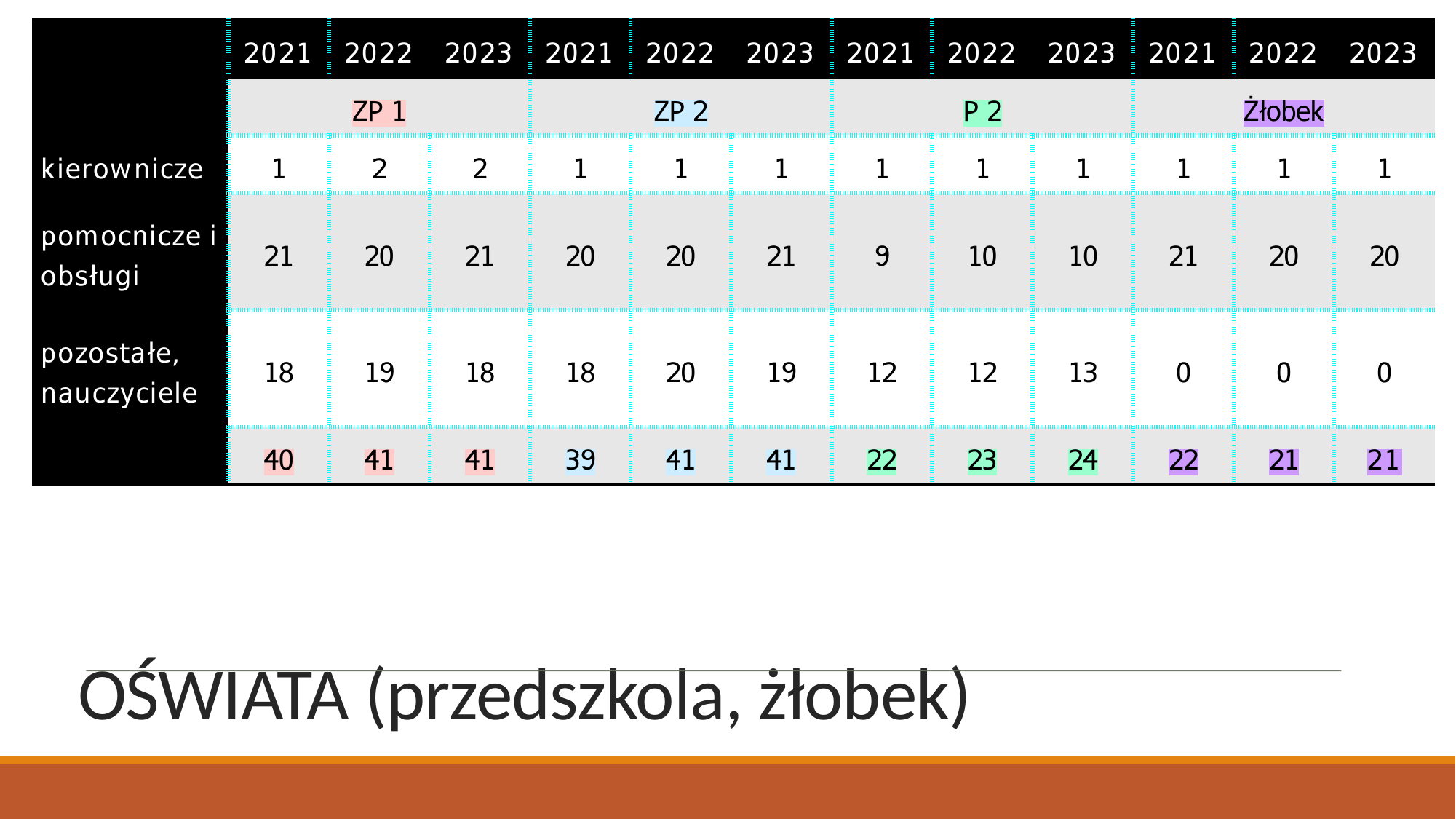

|  | 2021 | 2022 | 2023 | 2021 | 2022 | 2023 | 2021 | 2022 | 2023 | 2021 | 2022 | 2023 |
| --- | --- | --- | --- | --- | --- | --- | --- | --- | --- | --- | --- | --- |
|  | ZP 1 |  |  | ZP 2 |  |  | P 2 |  |  | Żłobek |  |  |
| kierownicze | 1 | 2 | 2 | 1 | 1 | 1 | 1 | 1 | 1 | 1 | 1 | 1 |
| pomocnicze i obsługi | 21 | 20 | 21 | 20 | 20 | 21 | 9 | 10 | 10 | 21 | 20 | 20 |
| pozostałe, nauczyciele | 18 | 19 | 18 | 18 | 20 | 19 | 12 | 12 | 13 | 0 | 0 | 0 |
|  | 40 | 41 | 41 | 39 | 41 | 41 | 22 | 23 | 24 | 22 | 21 | 21 |
OŚWIATA (przedszkola, żłobek)